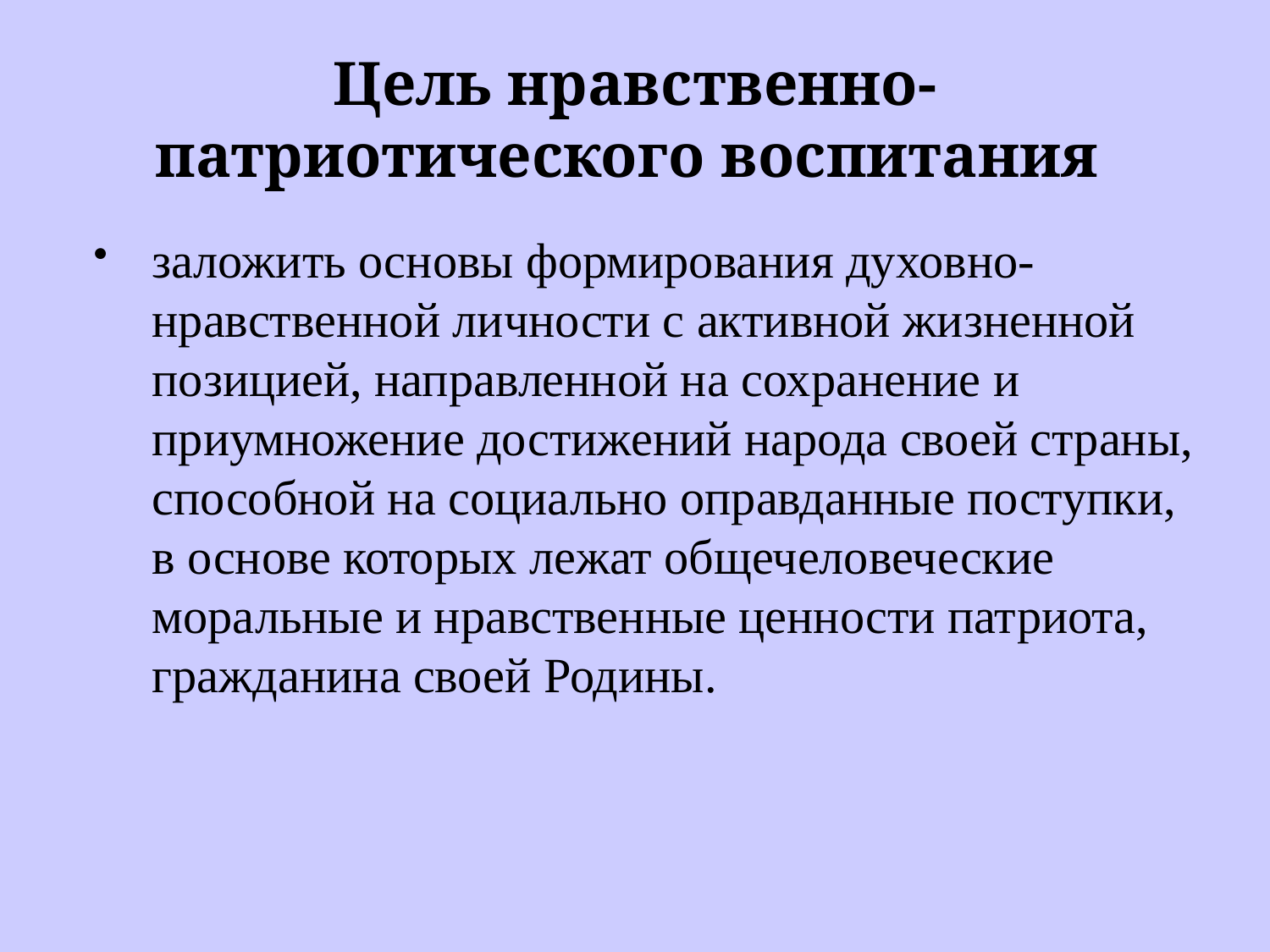

# Цель нравственно-патриотического воспитания
заложить основы формирования духовно-нравственной личности с активной жизненной позицией, направленной на сохранение и приумножение достижений народа своей страны, способной на социально оправданные поступки, в основе которых лежат общечеловеческие моральные и нравственные ценности патриота, гражданина своей Родины.